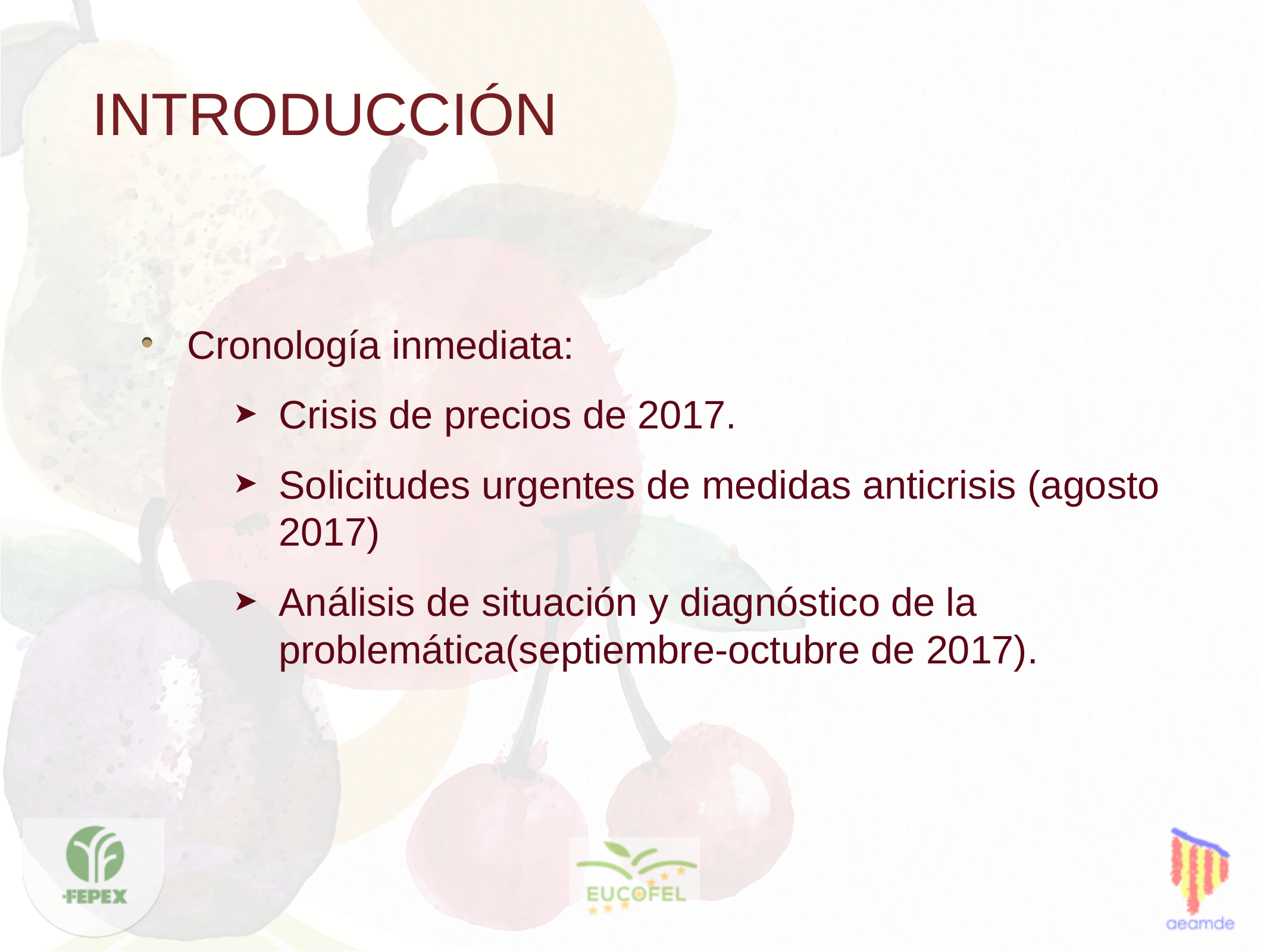

# Introducción

Cronología inmediata:
Crisis de precios de 2017.
Solicitudes urgentes de medidas anticrisis (agosto 2017)
Análisis de situación y diagnóstico de la problemática(septiembre-octubre de 2017).
3